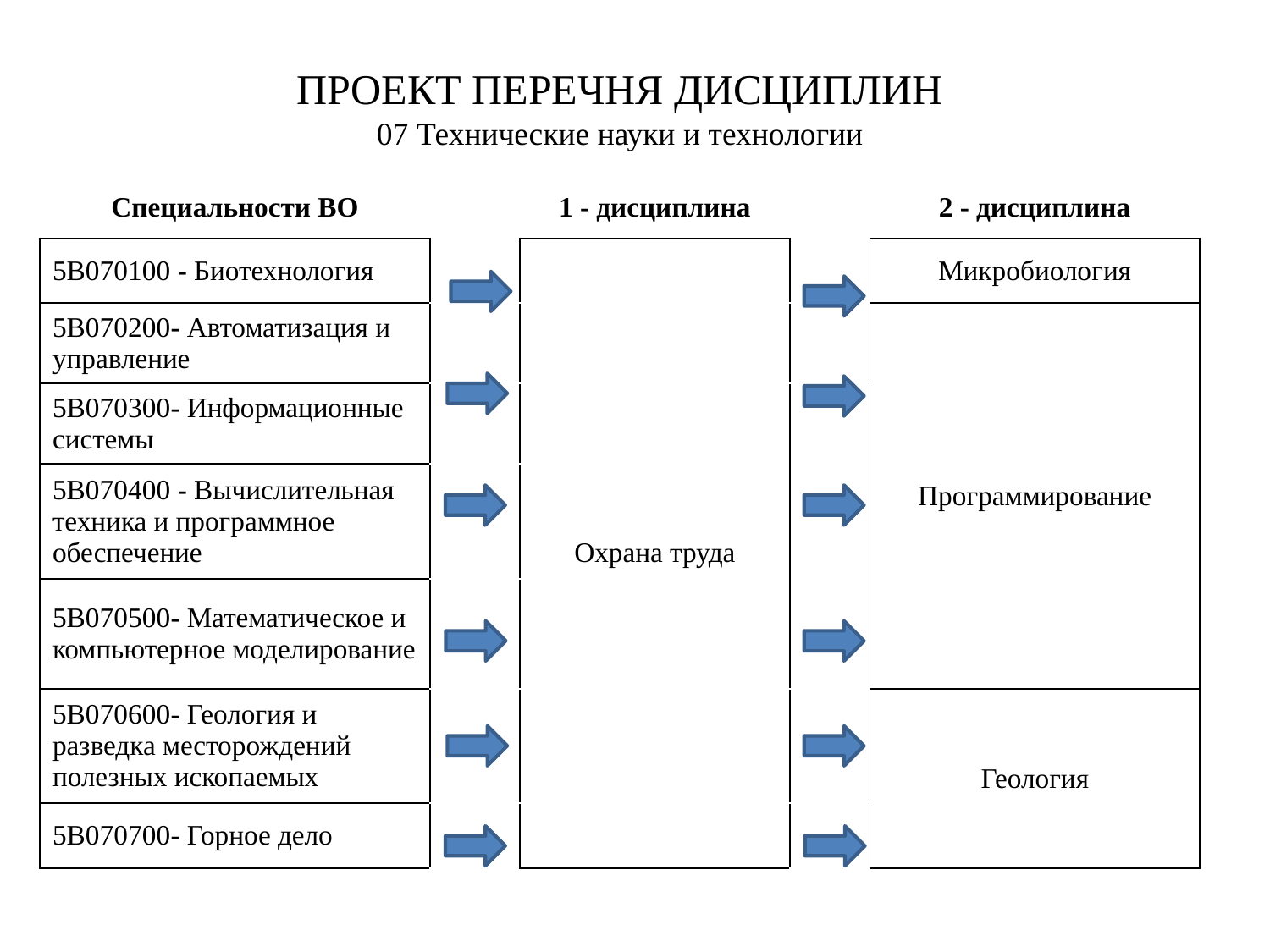

ПРОЕКТ ПЕРЕЧНЯ ДИСЦИПЛИН
07 Технические науки и технологии
| Специальности ВО |  | 1 - дисциплина |  | 2 - дисциплина |
| --- | --- | --- | --- | --- |
| 5B070100 - Биотехнология |  | Охрана труда |  | Микробиология |
| 5B070200- Автоматизация и управление |  |  |  | Программирование |
| 5B070300- Информационные системы |  |  |  |  |
| 5B070400 - Вычислительная техника и программное обеспечение |  |  |  |  |
| 5B070500- Математическое и компьютерное моделирование |  |  |  |  |
| 5B070600- Геология и разведка месторождений полезных ископаемых |  |  |  | Геология |
| 5B070700- Горное дело |  |  |  |  |